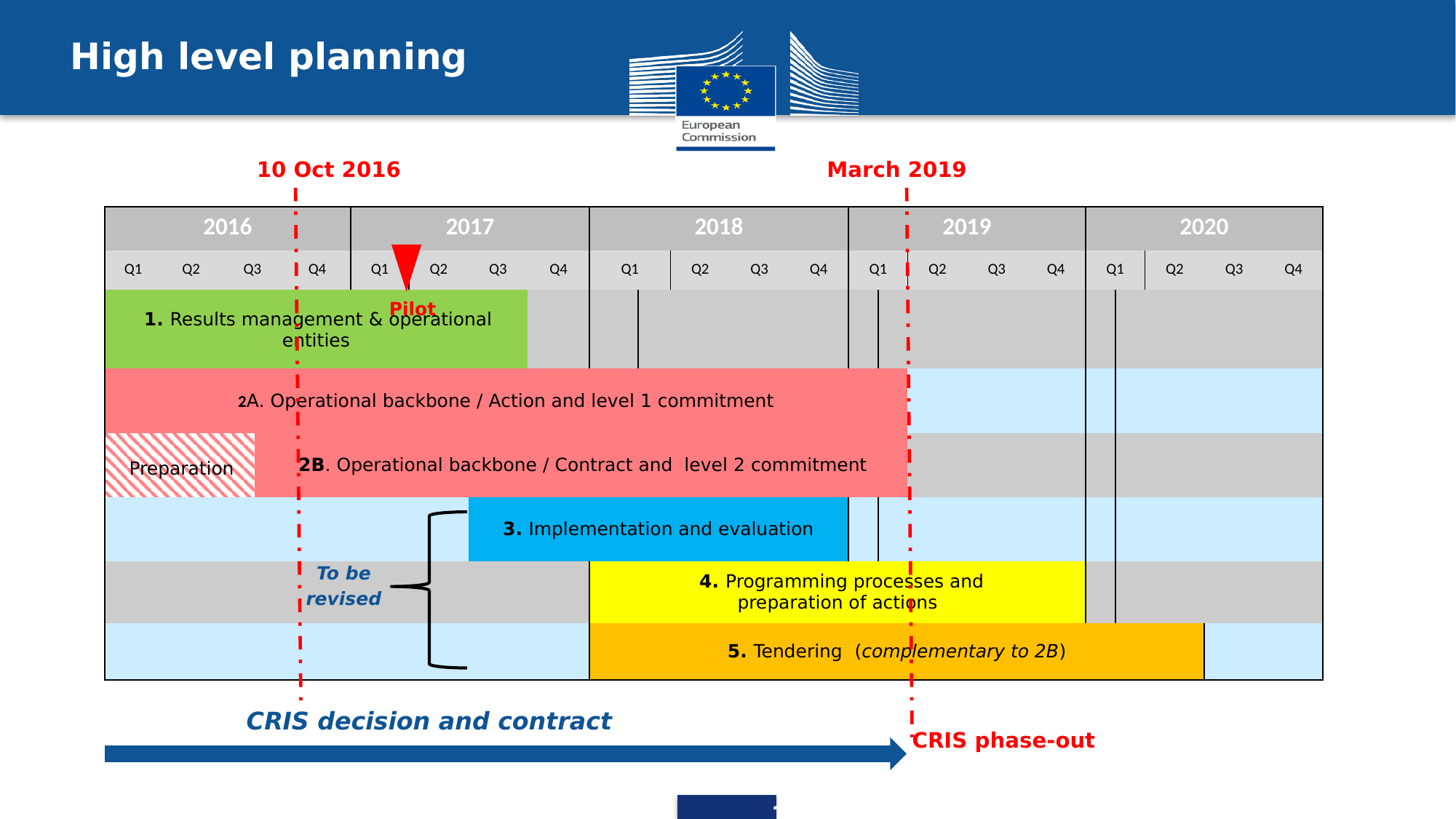

# High level planning
10 Oct 2016
March 2019

| 2016 |  |  |  |  |  |  |  |  | 2017 |  |  |  |  |  |  |  | 2018 |  |  |  |  |  |  |  | 2019 |  |  |  |  |  |  |  | 2020 |  |  |  |  |  |  |  |
| --- | --- | --- | --- | --- | --- | --- | --- | --- | --- | --- | --- | --- | --- | --- | --- | --- | --- | --- | --- | --- | --- | --- | --- | --- | --- | --- | --- | --- | --- | --- | --- | --- | --- | --- | --- | --- | --- | --- | --- | --- |
| Q1 |  | Q2 |  | Q3 |  | Q4 |  |  | Q1 |  | Q2 |  | Q3 |  | Q4 |  | Q1 |  | Q2 |  | Q3 |  | Q4 |  | Q1 |  | Q2 |  | Q3 |  | Q4 |  | Q1 |  | Q2 |  | Q3 |  | Q4 |  |
| 1. Results management & operational entities |  |  |  |  |  |  |  |  |  |  |  |  |  |  |  |  |  |  |  |  |  |  |  |  |  |  |  |  |  |  |  |  |  |  |  |  |  |  |  |  |
| 2A. Operational backbone / Action and level 1 commitment |  |  |  |  |  |  |  |  |  |  |  |  |  |  |  |  |  |  |  |  |  |  |  |  |  |  |  |  |  |  |  |  |  |  |  |  |  |  |  |  |
| Preparation |  |  |  |  | 2B. Operational backbone / Contract and level 2 commitment |  |  |  |  |  |  |  |  |  |  |  |  |  |  |  |  |  |  |  |  |  |  |  |  |  |  |  |  |  |  |  |  |  |  |  |
|  |  |  |  |  |  |  |  |  |  |  |  |  | 3. Implementation and evaluation |  |  |  |  |  |  |  |  |  |  |  |  |  |  |  |  |  |  |  |  |  |  |  |  |  |  |  |
|  |  |  |  |  |  |  |  |  |  |  |  |  |  |  |  |  | 4. Programming processes and preparation of actions |  |  |  |  |  |  |  |  |  |  |  |  |  |  |  |  |  |  |  |  |  |  |  |
|  |  |  |  |  |  |  |  |  |  |  |  |  |  |  |  |  | 5. Tendering (complementary to 2B) |  |  |  |  |  |  |  |  |  |  |  |  |  |  |  |  |  |  |  |  |  |  |  |

Pilot

To be
revised
CRIS decision and contract
CRIS phase-out

16
16￼